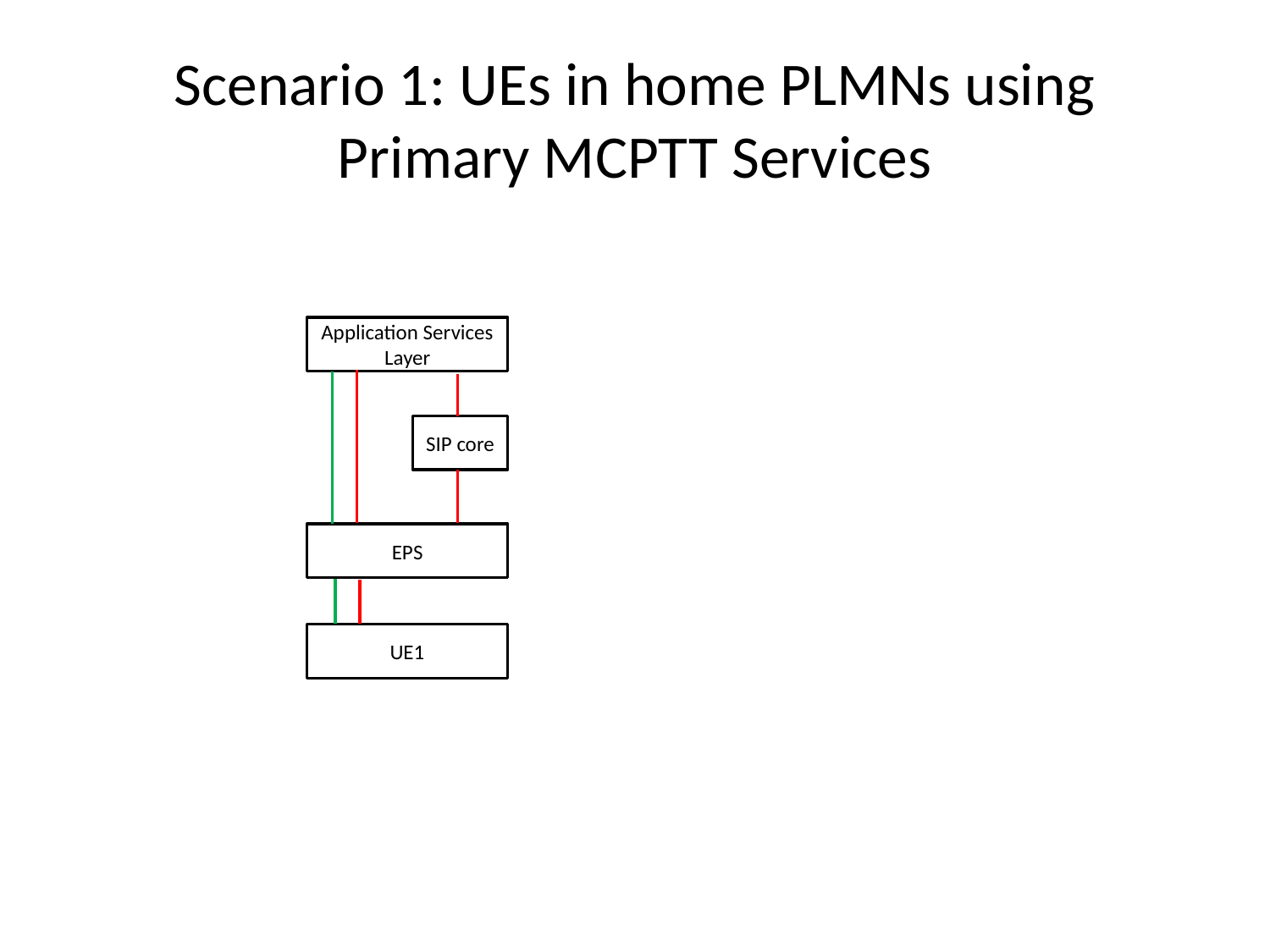

# Scenario 1: UEs in home PLMNs using Primary MCPTT Services
Application Services Layer
SIP core
EPS
UE1